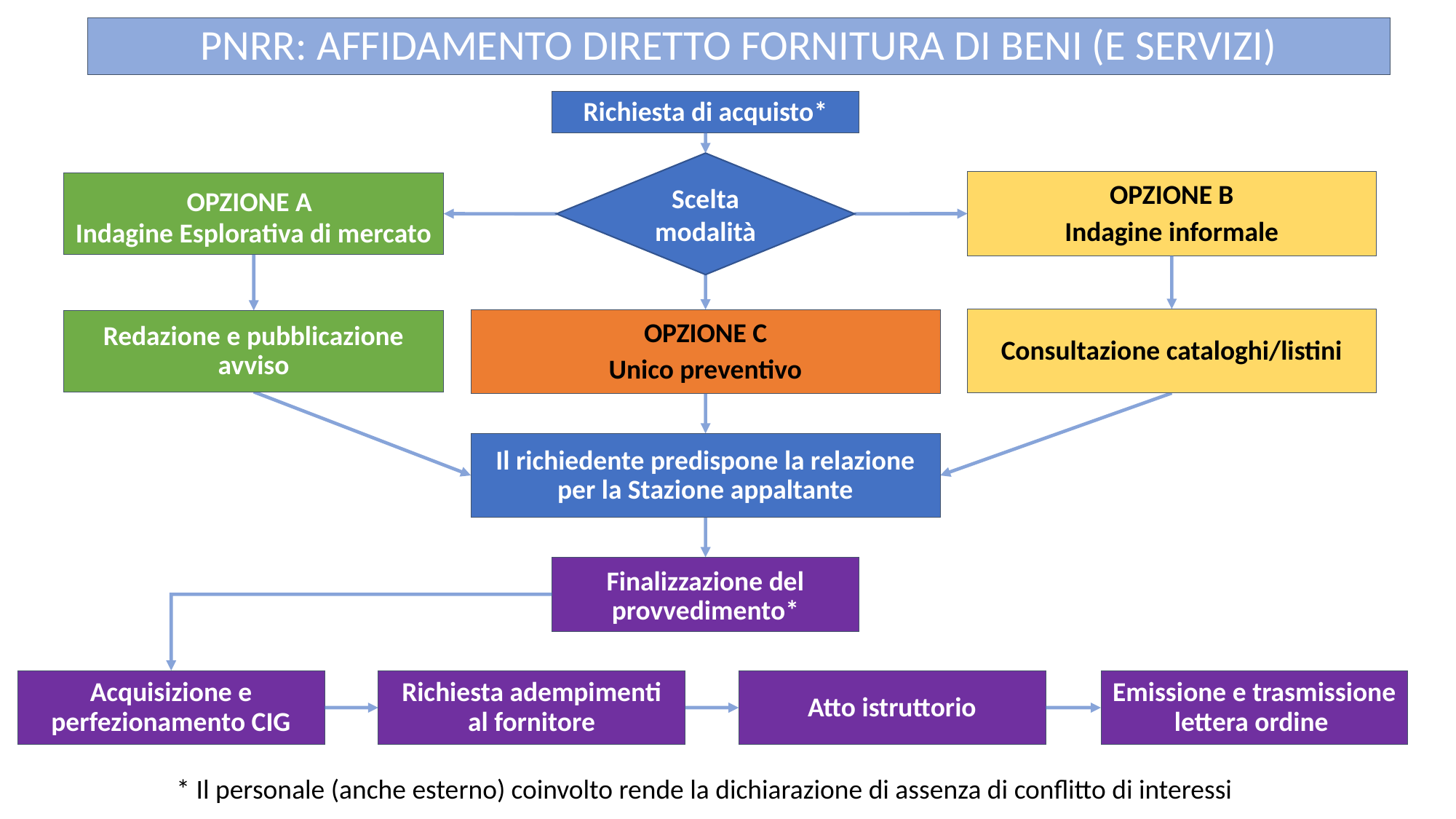

# PNRR: AFFIDAMENTO DIRETTO FORNITURA DI BENI (E SERVIZI)
Richiesta di acquisto*
Scelta modalità
OPZIONE B
Indagine informale
OPZIONE A
Indagine Esplorativa di mercato

Consultazione cataloghi/listini
OPZIONE C
Unico preventivo
Redazione e pubblicazione avviso
Il richiedente predispone la relazione per la Stazione appaltante
Finalizzazione del provvedimento*
Acquisizione e perfezionamento CIG
Richiesta adempimenti
al fornitore
Atto istruttorio
Emissione e trasmissione lettera ordine
* Il personale (anche esterno) coinvolto rende la dichiarazione di assenza di conflitto di interessi